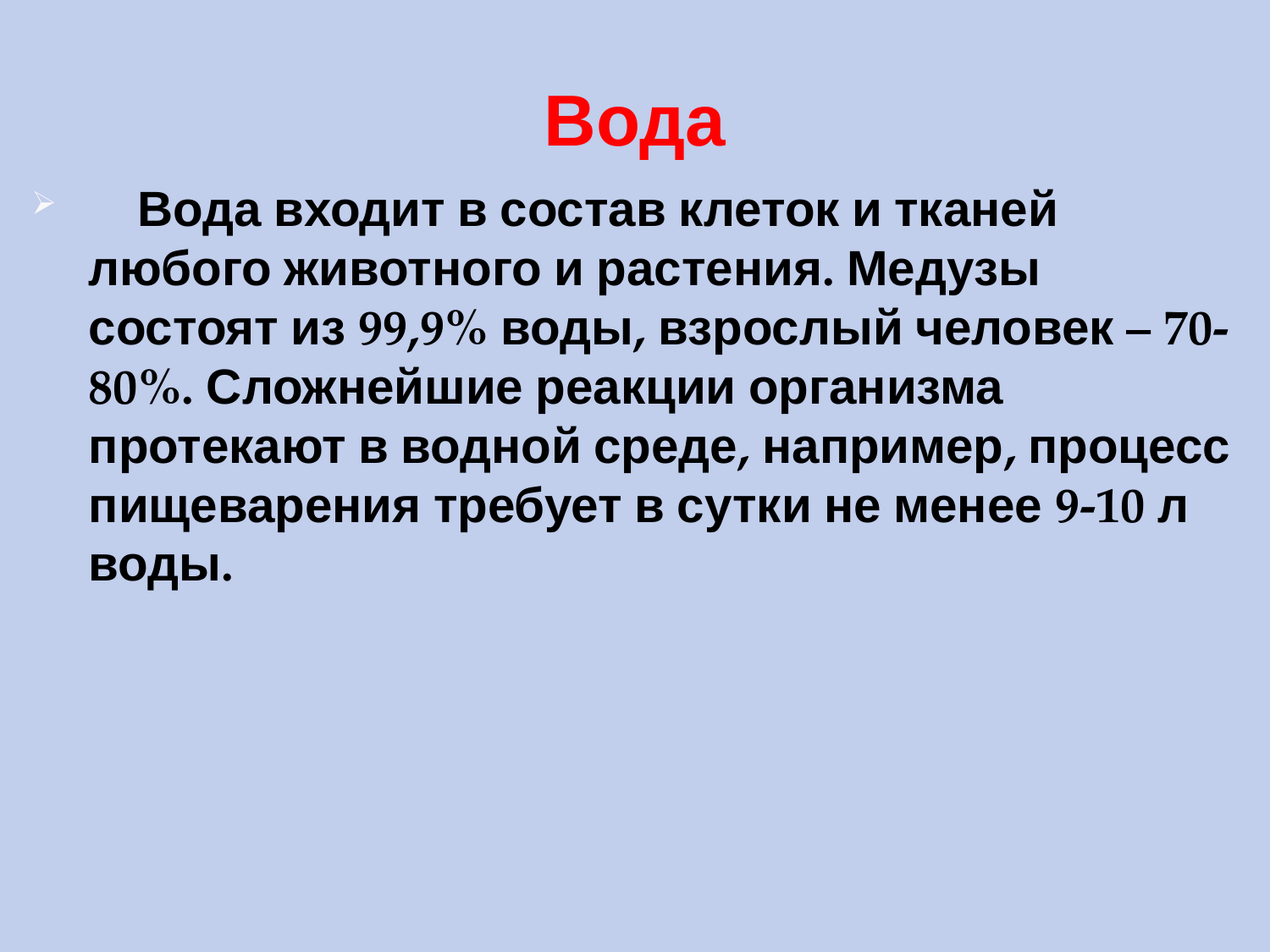

# Вода
    Вода входит в состав клеток и тканей любого животного и растения. Медузы состоят из 99,9% воды, взрослый человек – 70-80%. Сложнейшие реакции организма протекают в водной среде, например, процесс пищеварения требует в сутки не менее 9-10 л воды.